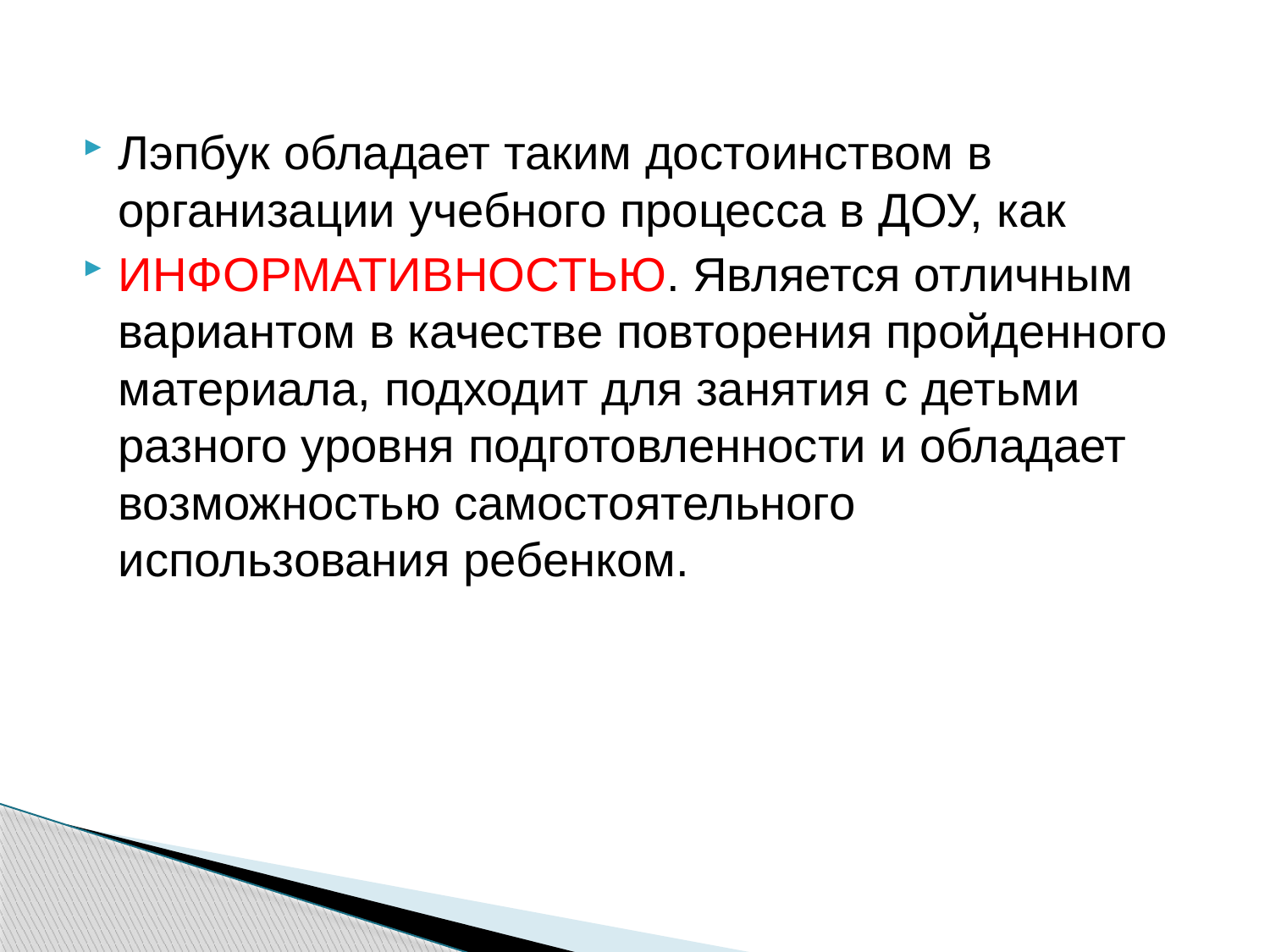

Лэпбук обладает таким достоинством в организации учебного процесса в ДОУ, как
ИНФОРМАТИВНОСТЬЮ. Является отличным вариантом в качестве повторения пройденного материала, подходит для занятия с детьми разного уровня подготовленности и обладает возможностью самостоятельного использования ребенком.